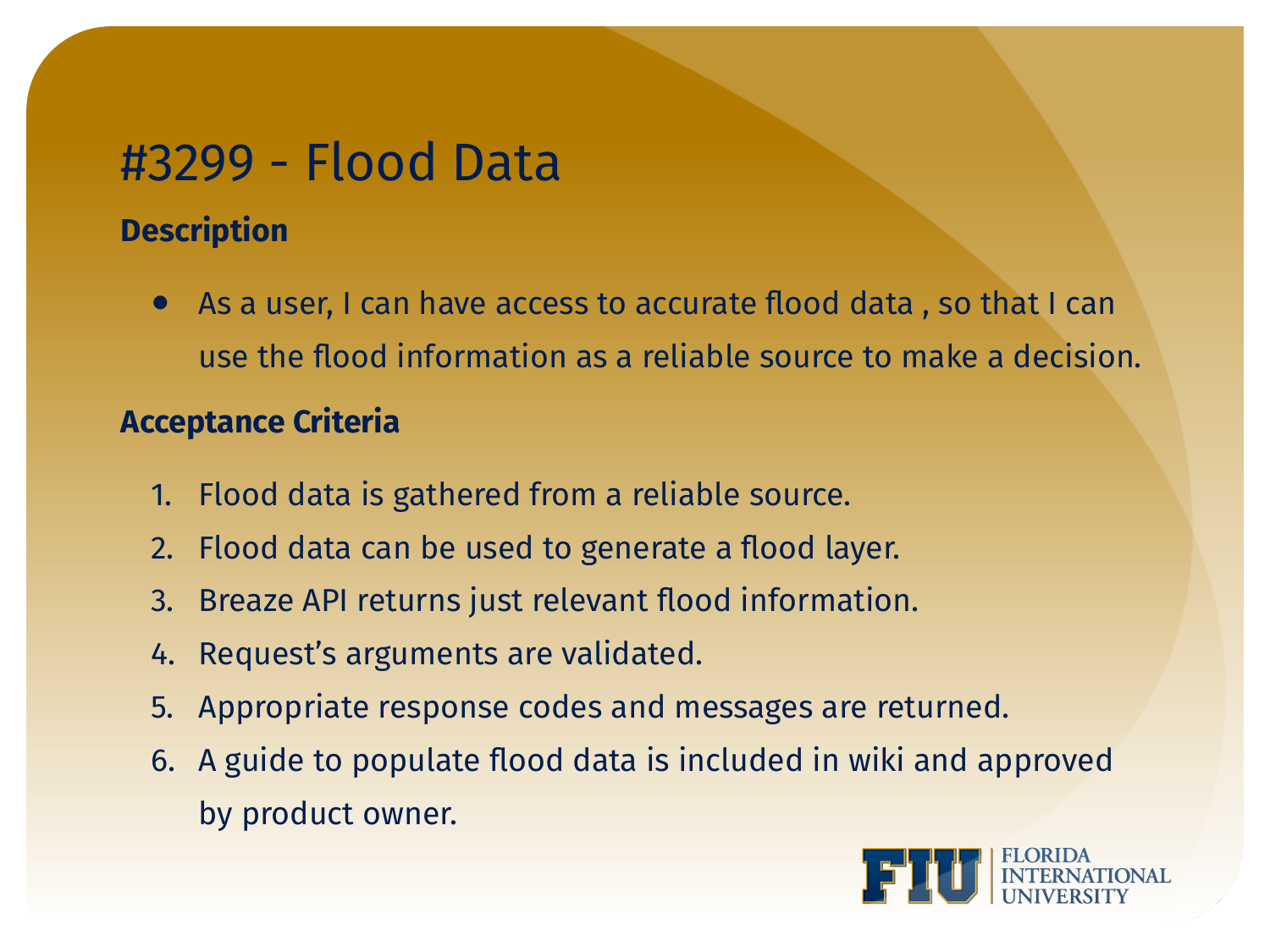

# #3299 - Flood Data
Description
As a user, I can have access to accurate flood data , so that I can use the flood information as a reliable source to make a decision.
Acceptance Criteria
Flood data is gathered from a reliable source.
Flood data can be used to generate a flood layer.
Breaze API returns just relevant flood information.
Request’s arguments are validated.
Appropriate response codes and messages are returned.
A guide to populate flood data is included in wiki and approved by product owner.